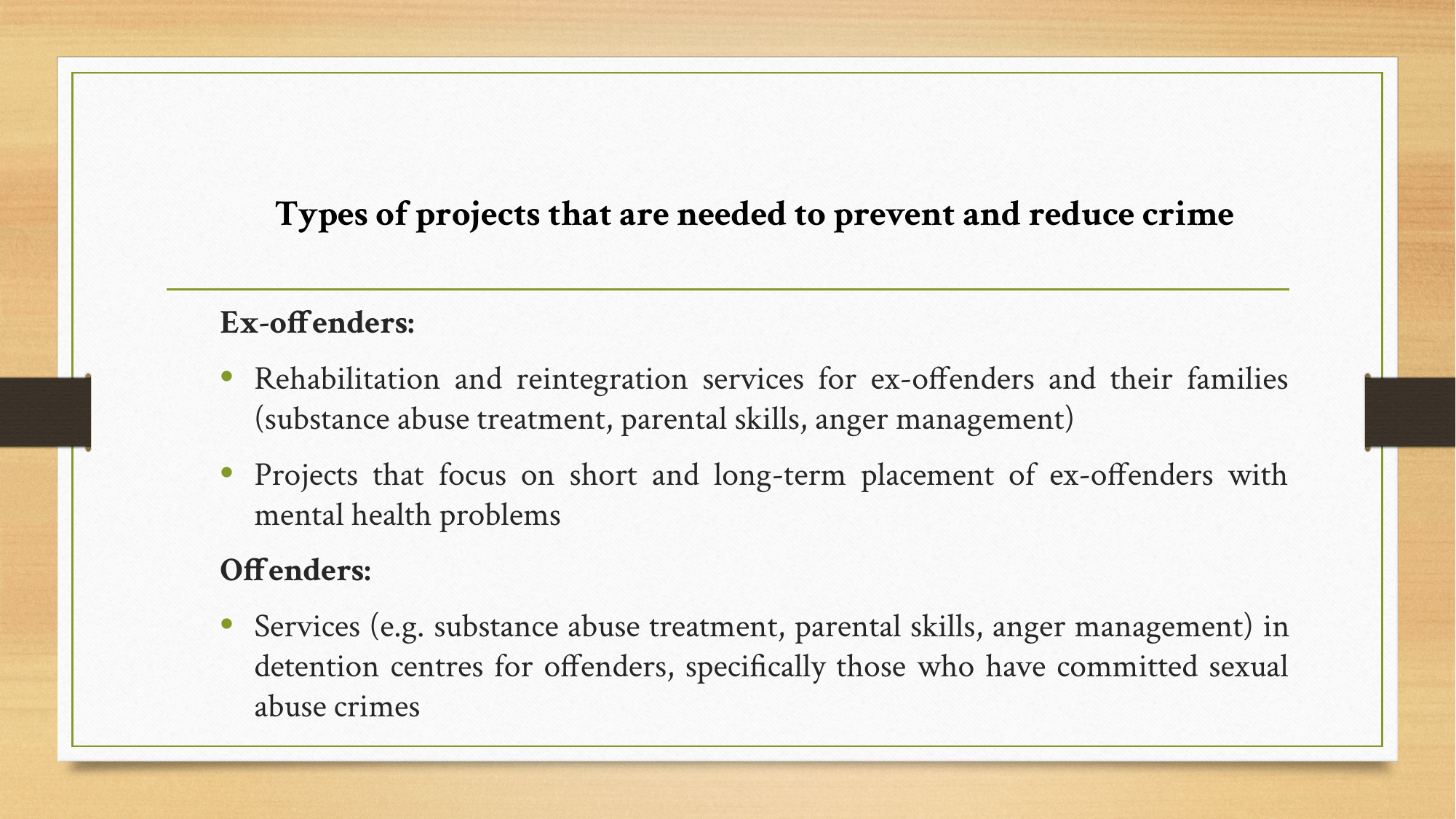

Types of projects that are needed to prevent and reduce crime

Ex-offenders:
Rehabilitation and reintegration services for ex-offenders and their families (substance abuse treatment, parental skills, anger management)
Projects that focus on short and long-term placement of ex-offenders with mental health problems
Offenders:
Services (e.g. substance abuse treatment, parental skills, anger management) in detention centres for offenders, specifically those who have committed sexual abuse crimes